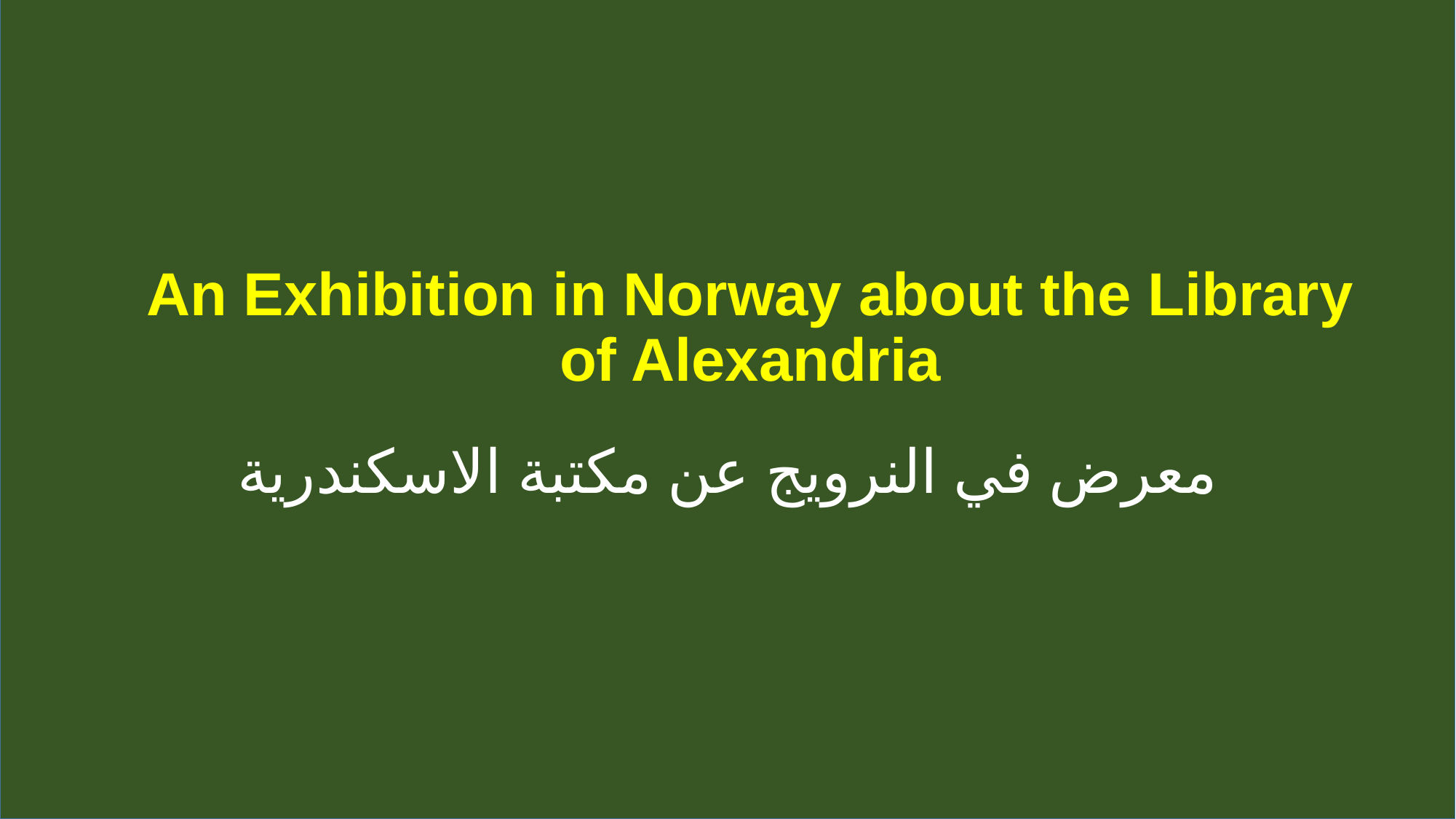

معرض في النرويج عن مكتبة الاسكندرية
# An Exhibition in Norway about the Library of Alexandria